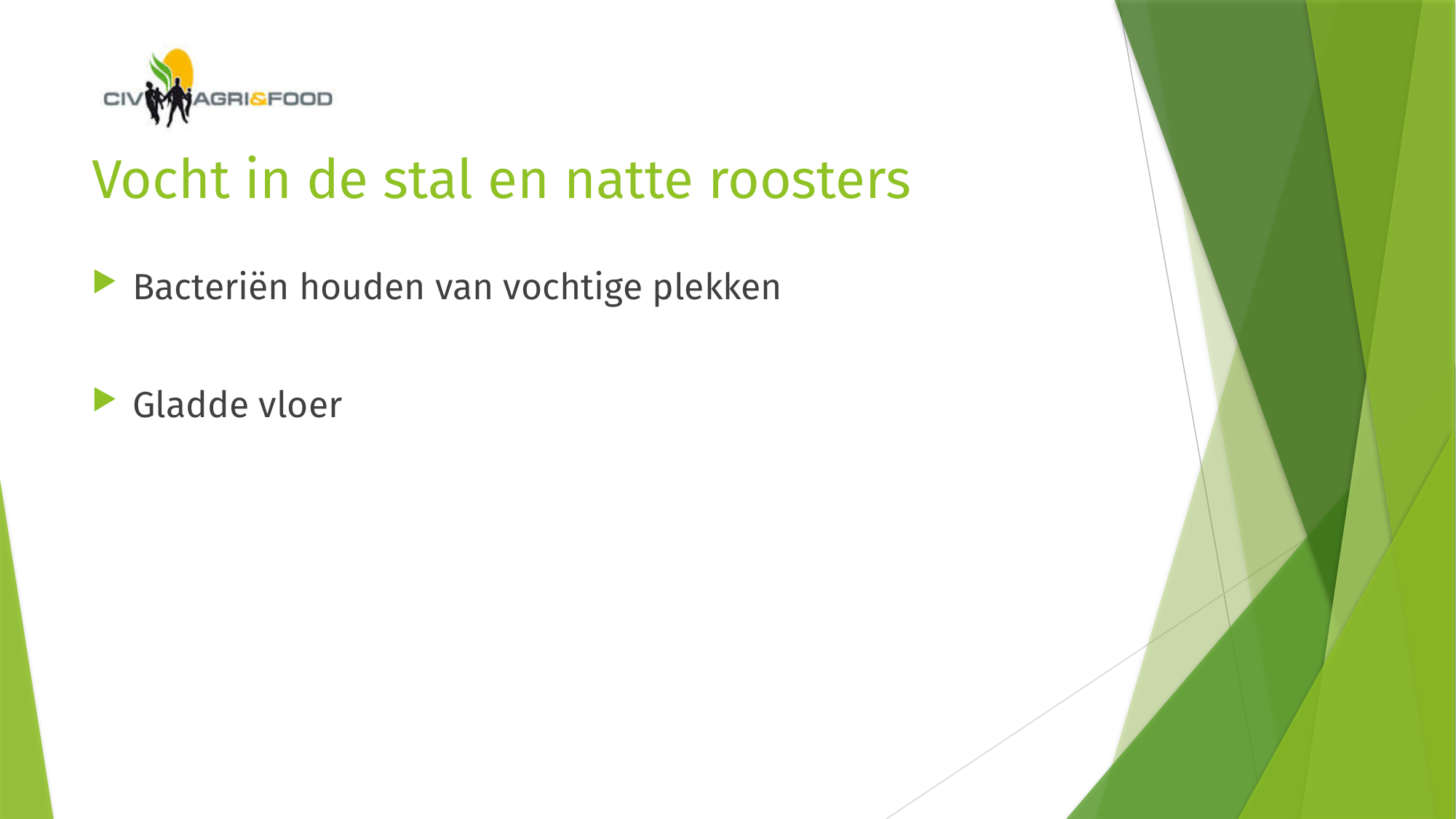

# Vocht in de stal en natte roosters
Bacteriën houden van vochtige plekken

Gladde vloer